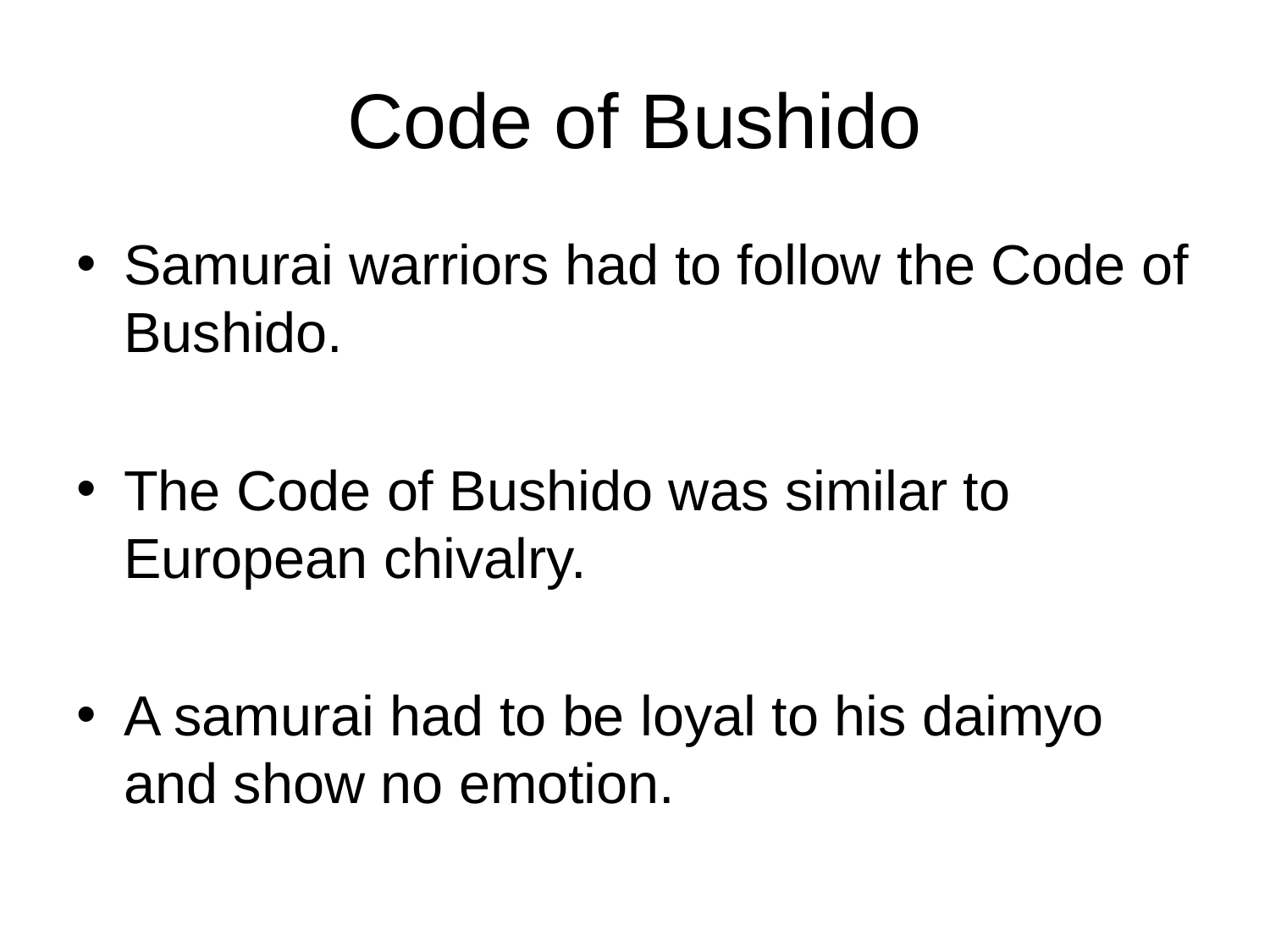

# Code of Bushido
Samurai warriors had to follow the Code of Bushido.

The Code of Bushido was similar to European chivalry.

A samurai had to be loyal to his daimyo and show no emotion.